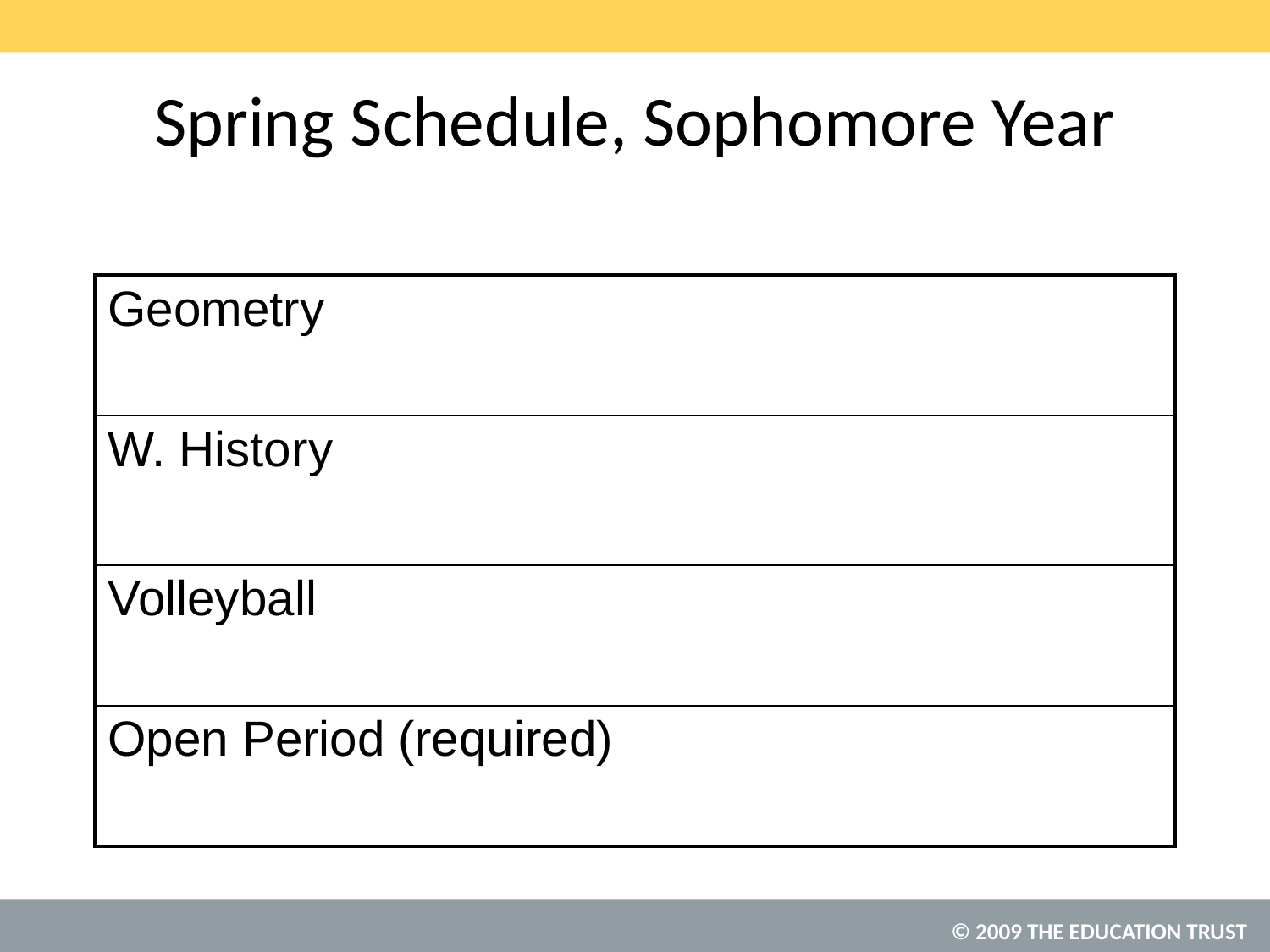

# Spring Schedule, Sophomore Year
| Geometry |
| --- |
| W. History |
| Volleyball |
| Open Period (required) |